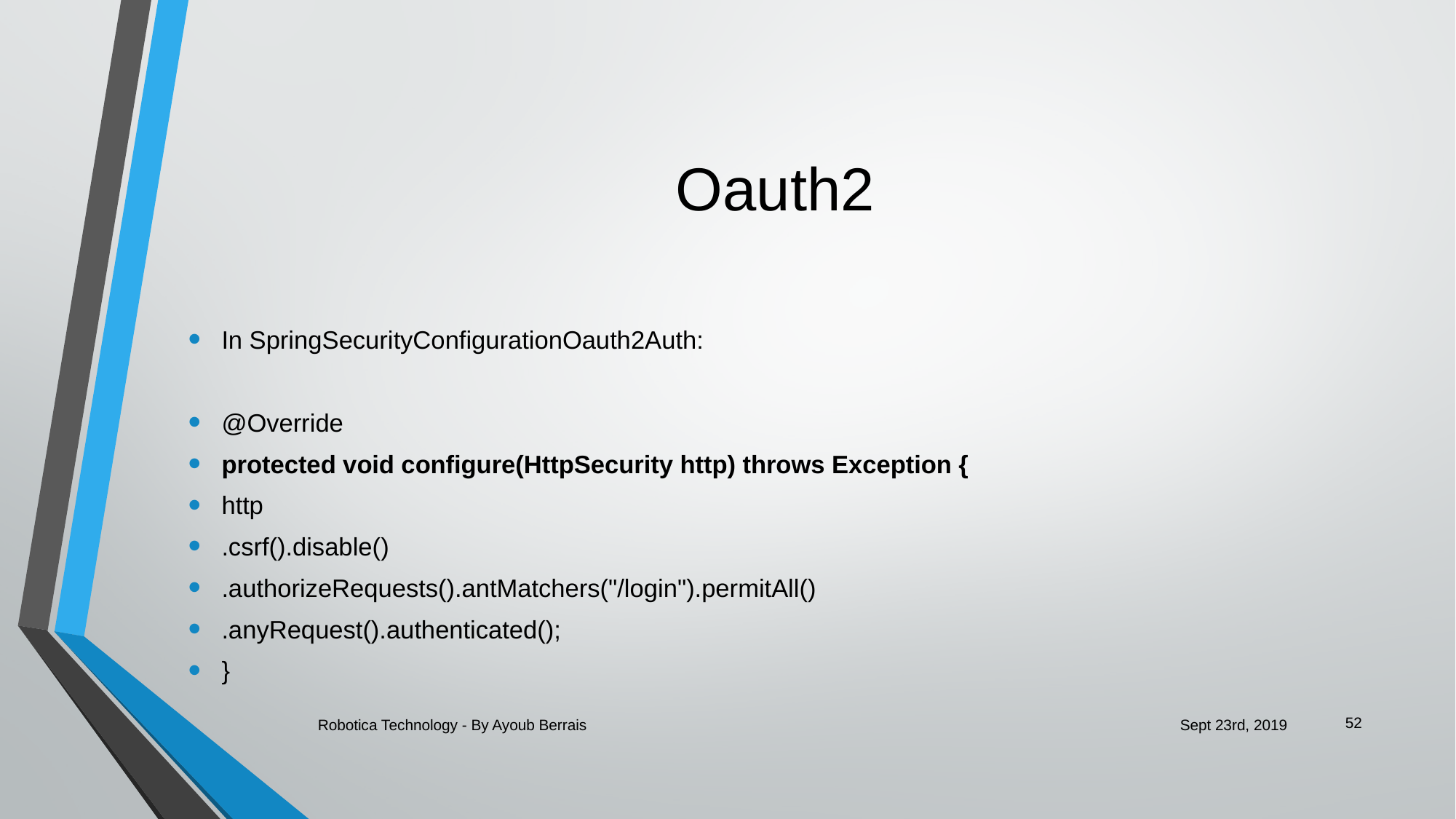

# Oauth2
In SpringSecurityConfigurationOauth2Auth:

@Override
protected void configure(HttpSecurity http) throws Exception {
http
.csrf().disable()
.authorizeRequests().antMatchers("/login").permitAll()
.anyRequest().authenticated();
}

52
Robotica Technology - By Ayoub Berrais
Sept 23rd, 2019